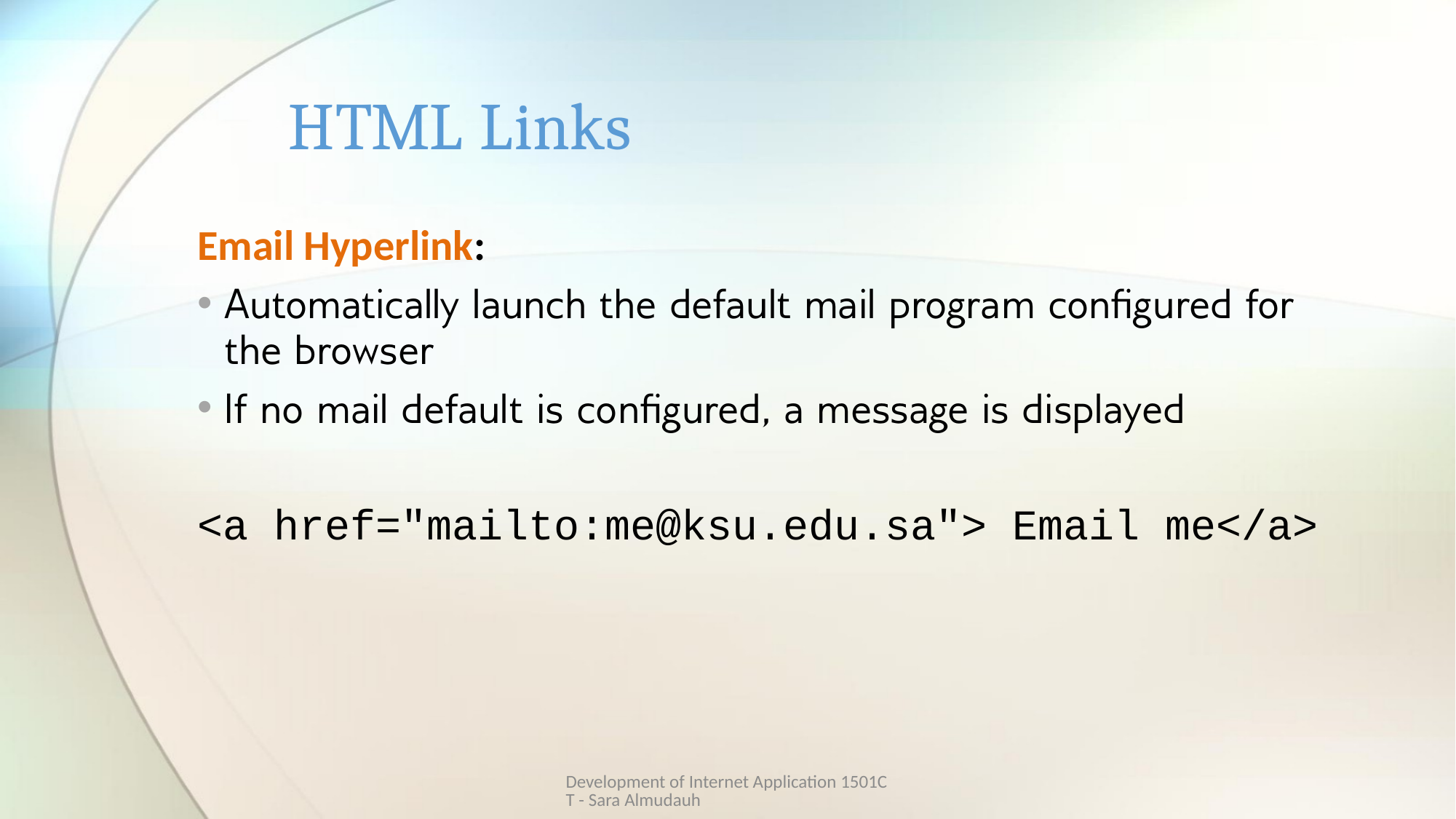

# HTML Links
Email Hyperlink:
Automatically launch the default mail program configured for the browser
If no mail default is configured, a message is displayed

<a href="mailto:me@ksu.edu.sa"> Email me</a>

Development of Internet Application 1501CT - Sara Almudauh